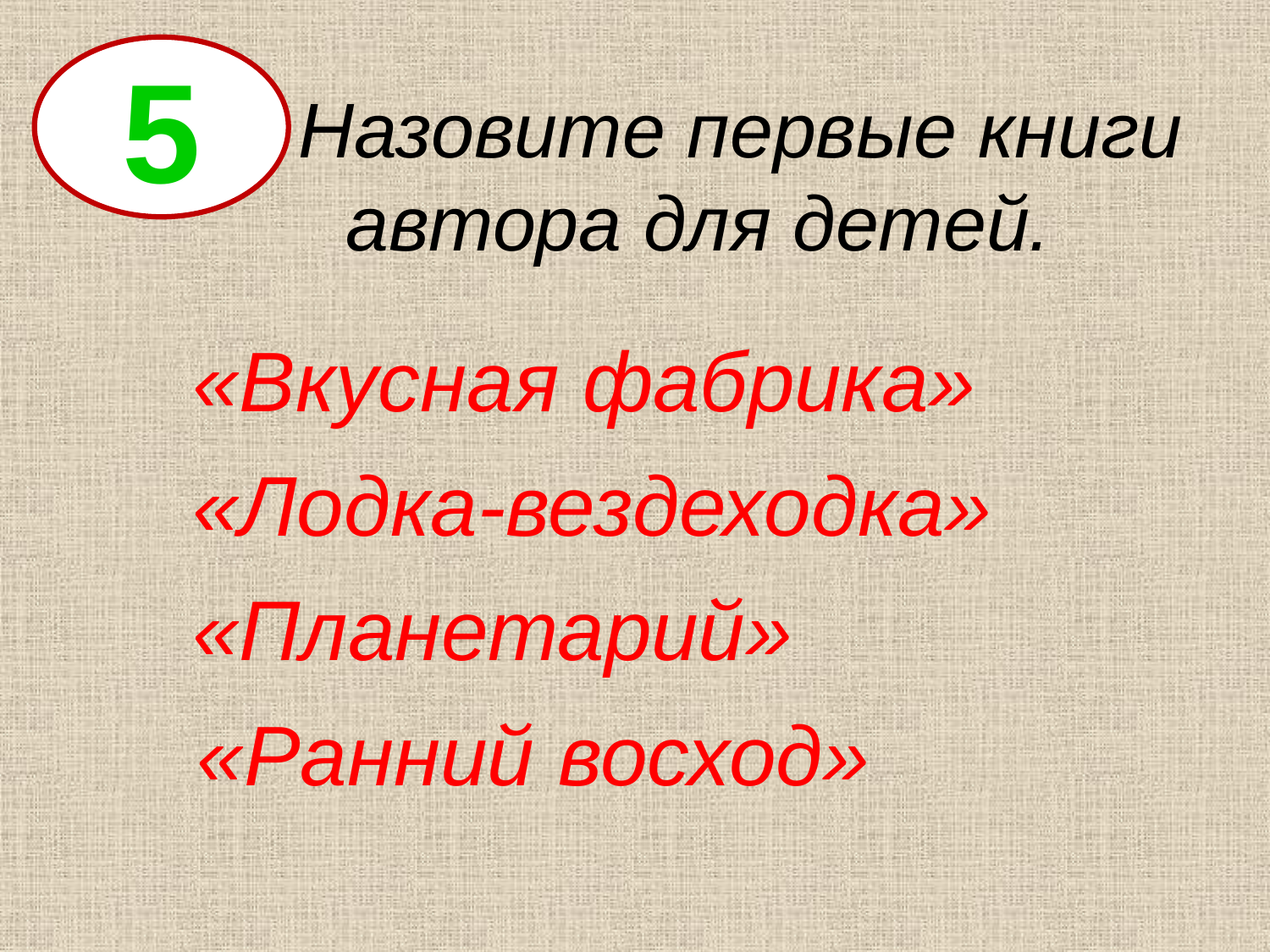

5
Назовите первые книги автора для детей.

«Вкусная фабрика»
«Лодка-вездеходка»
«Планетарий»
«Ранний восход»